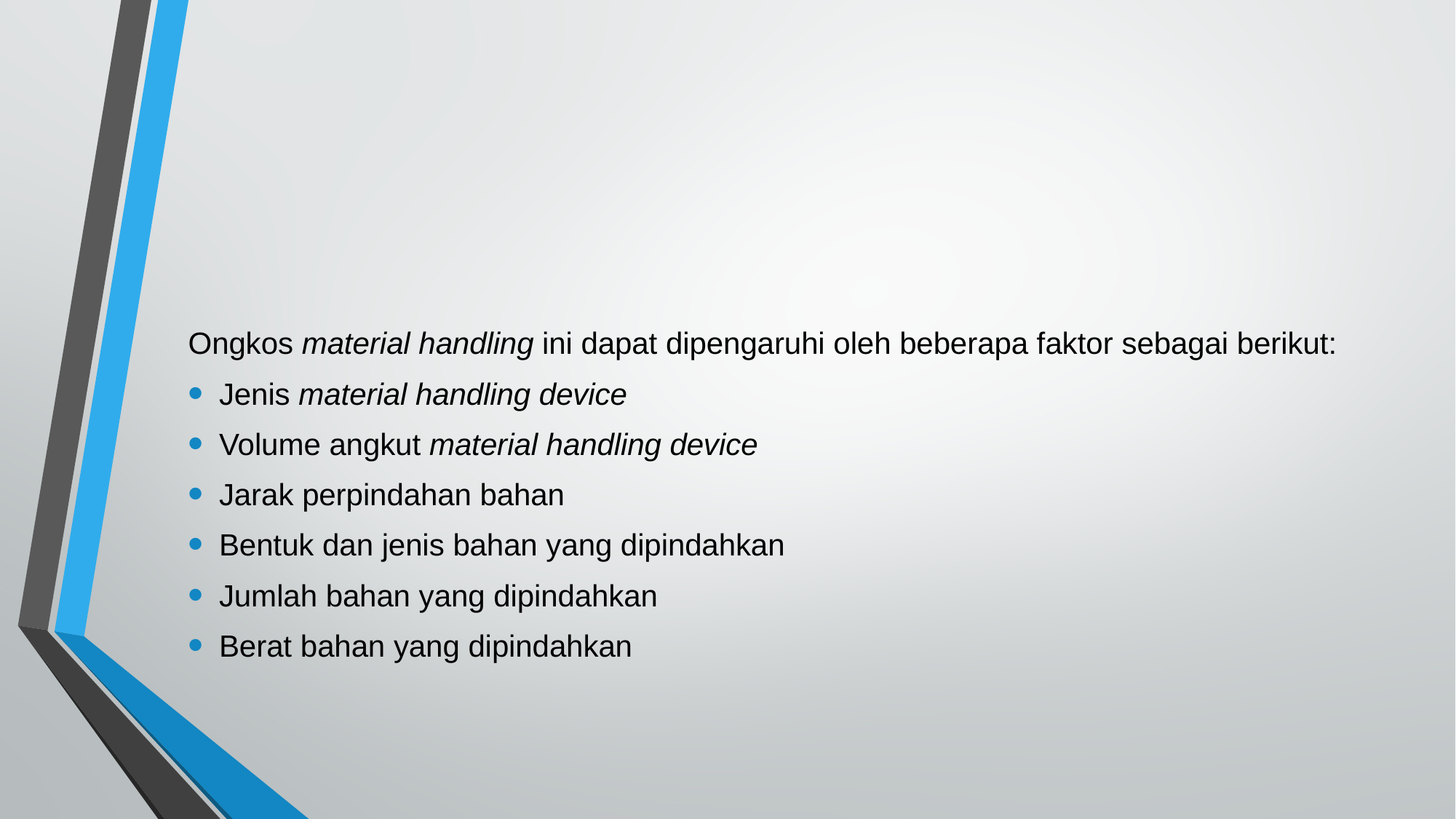

#
Ongkos material handling ini dapat dipengaruhi oleh beberapa faktor sebagai berikut:
Jenis material handling device
Volume angkut material handling device
Jarak perpindahan bahan
Bentuk dan jenis bahan yang dipindahkan
Jumlah bahan yang dipindahkan
Berat bahan yang dipindahkan